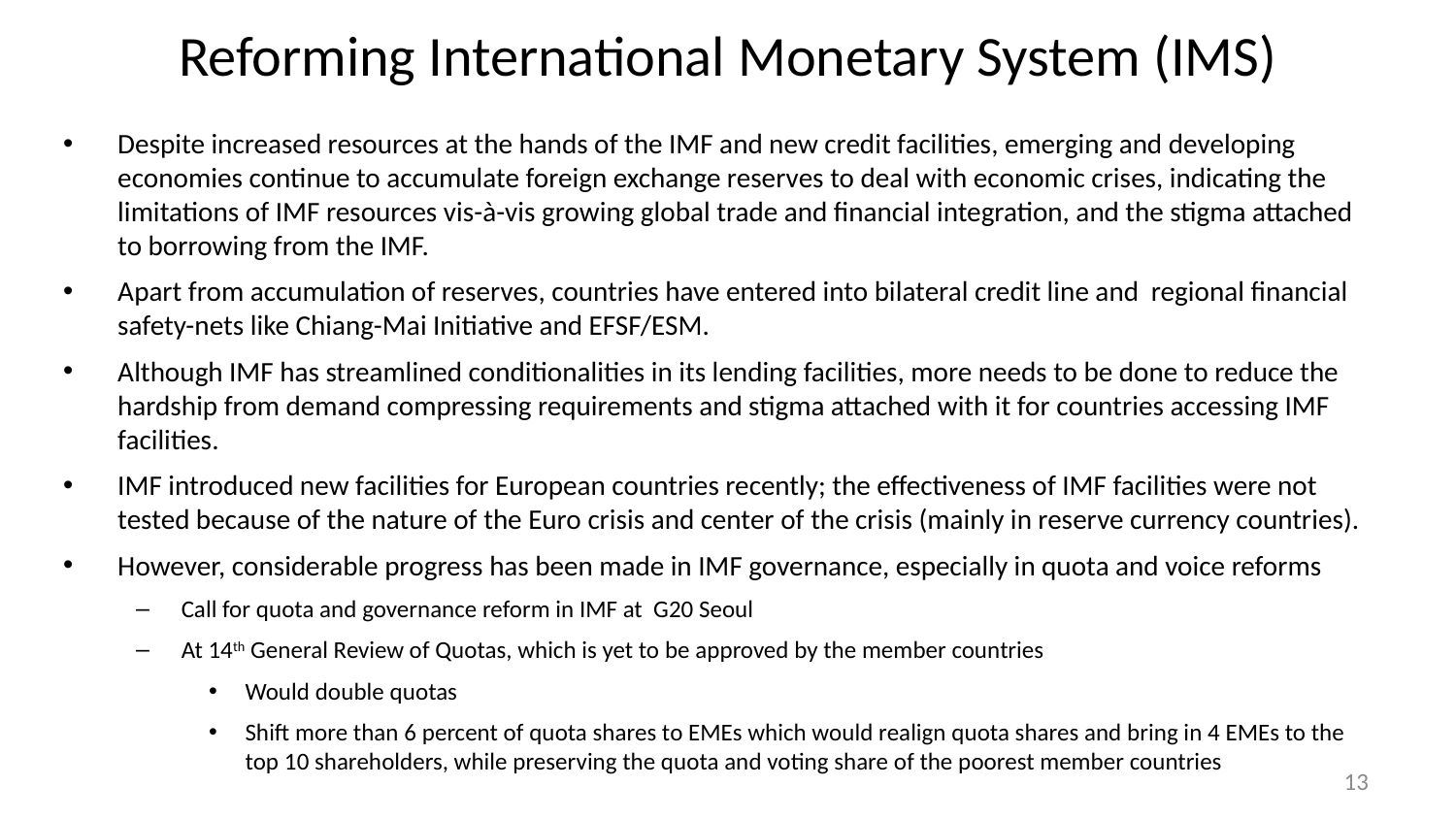

# Reforming International Monetary System (IMS)
Despite increased resources at the hands of the IMF and new credit facilities, emerging and developing economies continue to accumulate foreign exchange reserves to deal with economic crises, indicating the limitations of IMF resources vis-à-vis growing global trade and financial integration, and the stigma attached to borrowing from the IMF.
Apart from accumulation of reserves, countries have entered into bilateral credit line and  regional financial safety-nets like Chiang-Mai Initiative and EFSF/ESM.
Although IMF has streamlined conditionalities in its lending facilities, more needs to be done to reduce the hardship from demand compressing requirements and stigma attached with it for countries accessing IMF facilities.
IMF introduced new facilities for European countries recently; the effectiveness of IMF facilities were not tested because of the nature of the Euro crisis and center of the crisis (mainly in reserve currency countries).
However, considerable progress has been made in IMF governance, especially in quota and voice reforms
Call for quota and governance reform in IMF at  G20 Seoul
At 14th General Review of Quotas, which is yet to be approved by the member countries
Would double quotas
Shift more than 6 percent of quota shares to EMEs which would realign quota shares and bring in 4 EMEs to the top 10 shareholders, while preserving the quota and voting share of the poorest member countries
13